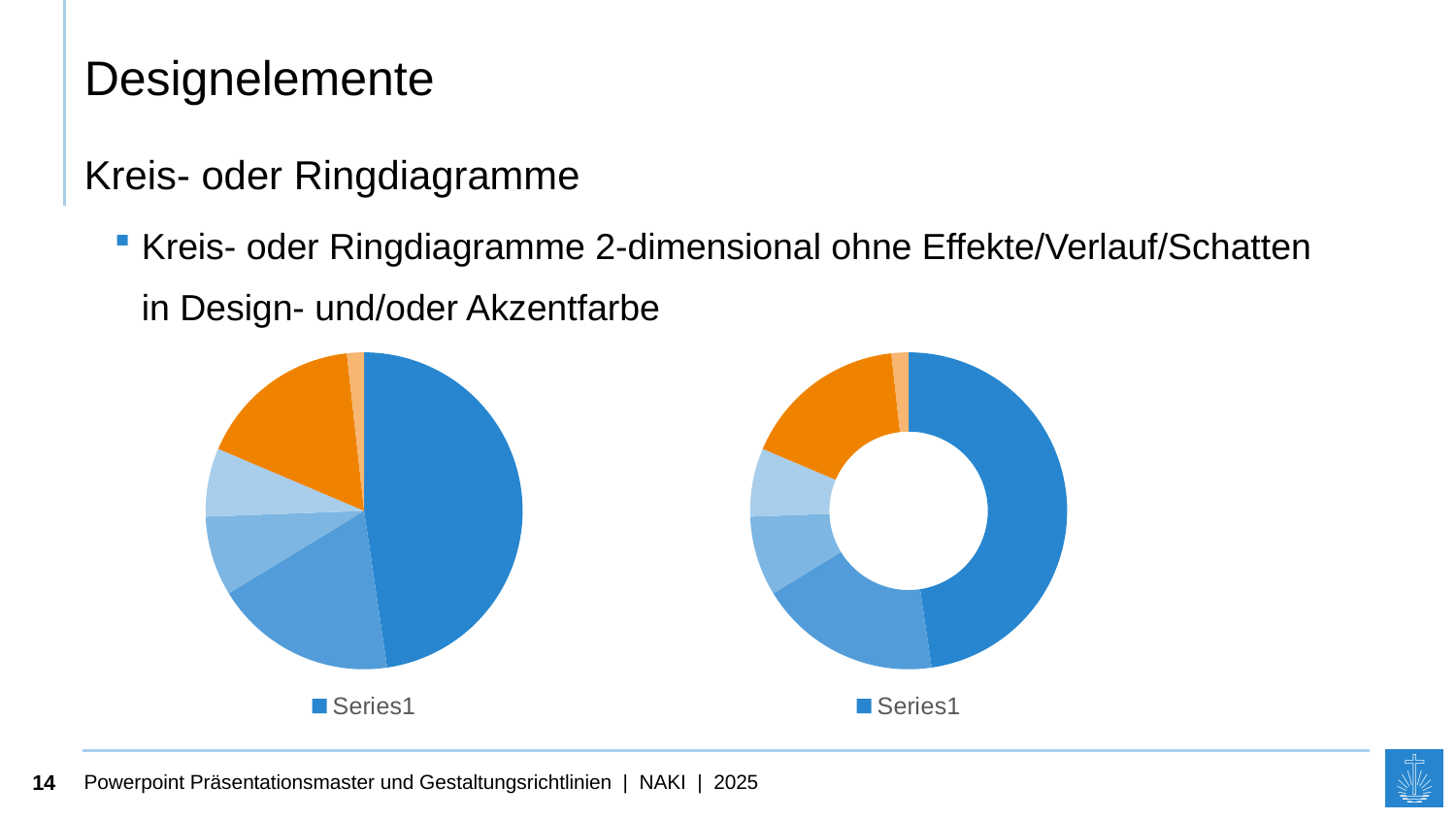

# Designelemente
Kreis- oder Ringdiagramme
Kreis- oder Ringdiagramme 2-dimensional ohne Effekte/Verlauf/Schatten
in Design- und/oder Akzentfarbe

### Chart

| Category | Verkauf |
|---|---|
|  | 8.2 |
|  | 3.2 |
|  | 1.4 |
|  | 1.2 |
|  | 2.9 |
|  | 0.3 |

### Chart

| Category | Verkauf |
|---|---|
|  | 8.2 |
|  | 3.2 |
|  | 1.4 |
|  | 1.2 |
|  | 2.9 |
|  | 0.3 |